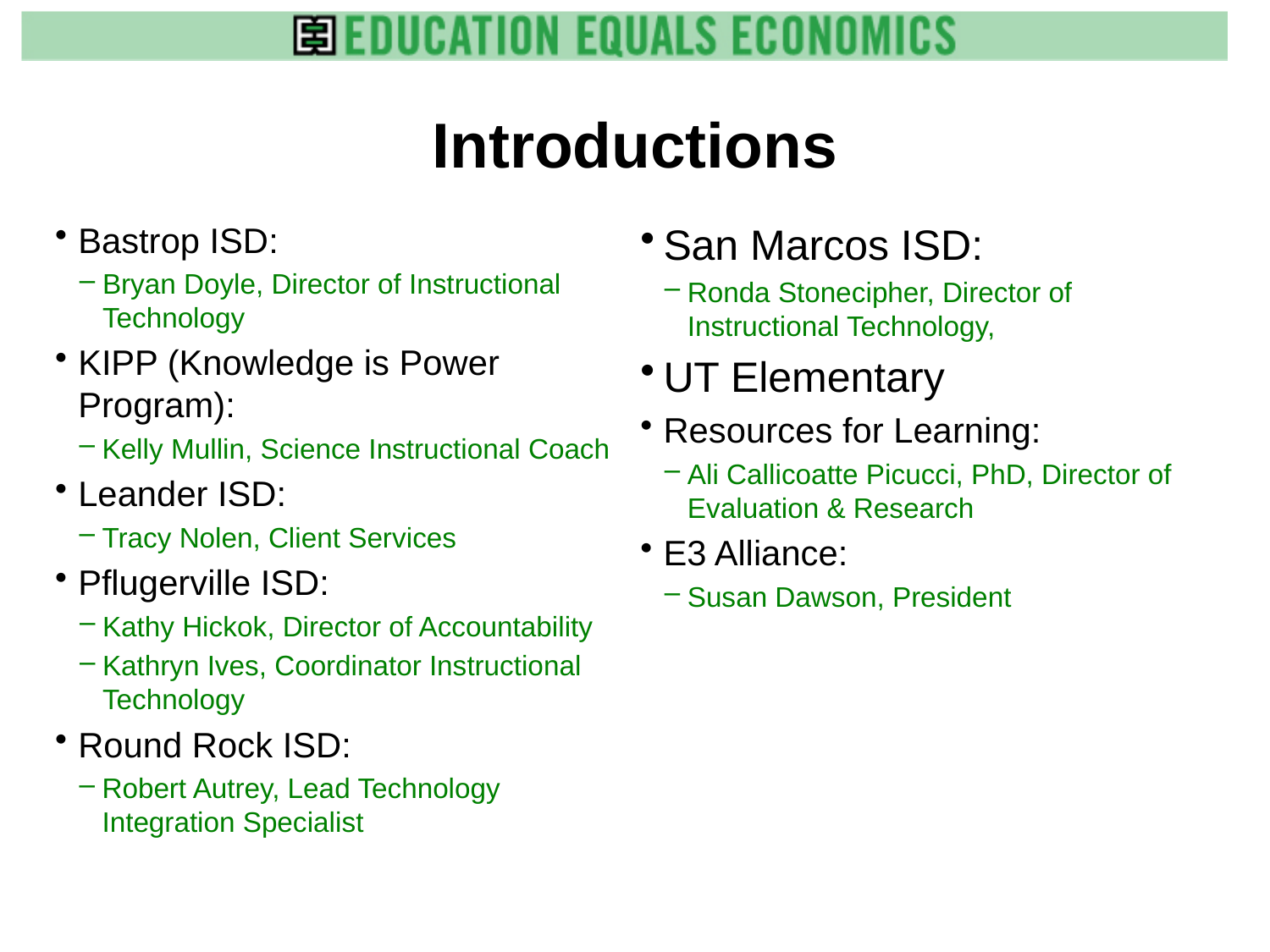

# Introductions
Bastrop ISD:
Bryan Doyle, Director of Instructional Technology
KIPP (Knowledge is Power Program):
Kelly Mullin, Science Instructional Coach
Leander ISD:
Tracy Nolen, Client Services
Pflugerville ISD:
Kathy Hickok, Director of Accountability
Kathryn Ives, Coordinator Instructional Technology
Round Rock ISD:
Robert Autrey, Lead Technology Integration Specialist
San Marcos ISD:
Ronda Stonecipher, Director of Instructional Technology,
UT Elementary
Resources for Learning:
Ali Callicoatte Picucci, PhD, Director of Evaluation & Research
E3 Alliance:
Susan Dawson, President